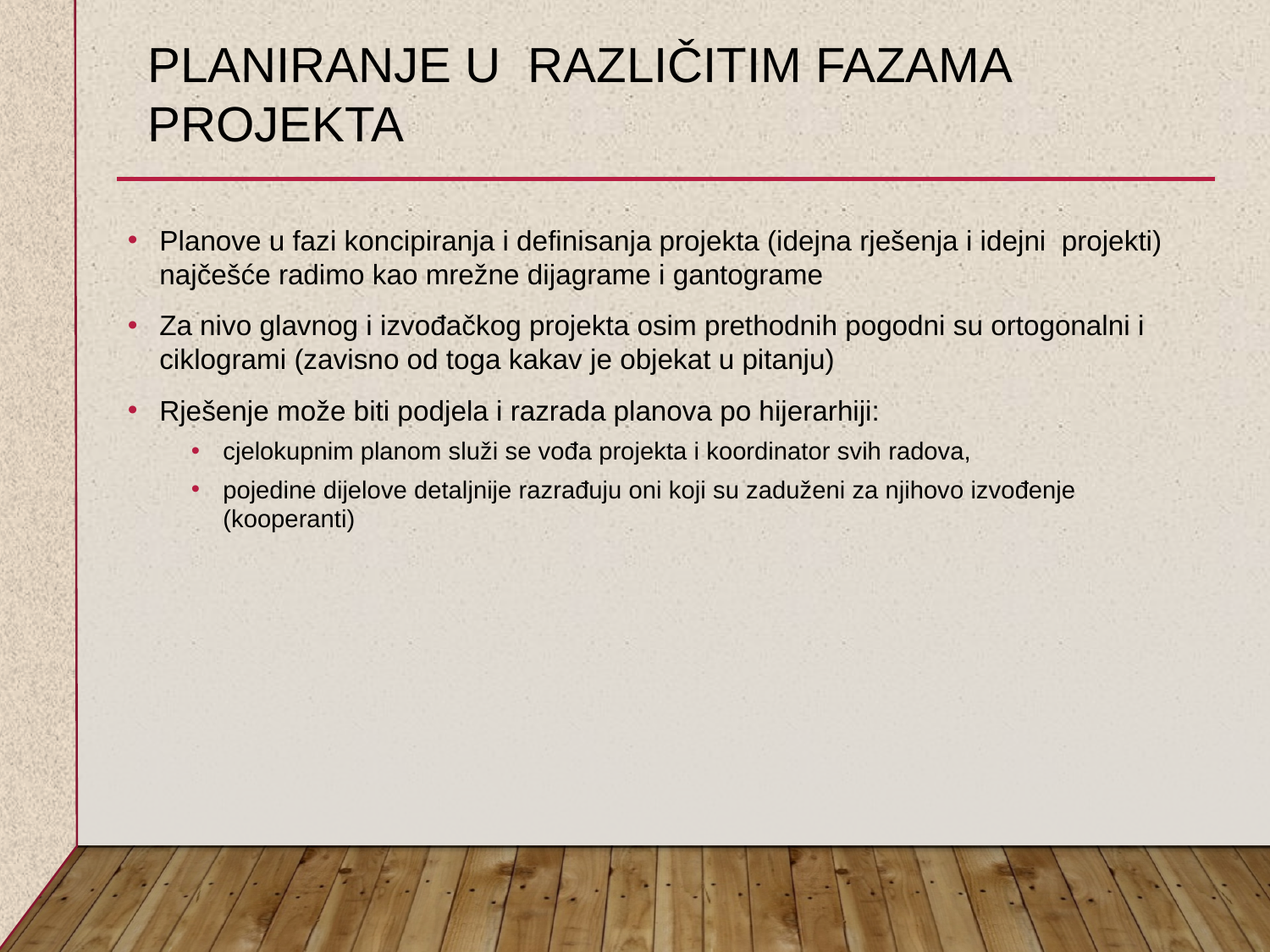

# PLANIRANJE U  RAZLIČITIM FAZAMA PROJEKTA
Planove u fazi koncipiranja i definisanja projekta (idejna rješenja i idejni  projekti) najčešće radimo kao mrežne dijagrame i gantograme
Za nivo glavnog i izvođačkog projekta osim prethodnih pogodni su ortogonalni i ciklogrami (zavisno od toga kakav je objekat u pitanju)
Rješenje može biti podjela i razrada planova po hijerarhiji:
cjelokupnim planom služi se vođa projekta i koordinator svih radova,
pojedine dijelove detaljnije razrađuju oni koji su zaduženi za njihovo izvođenje (kooperanti)